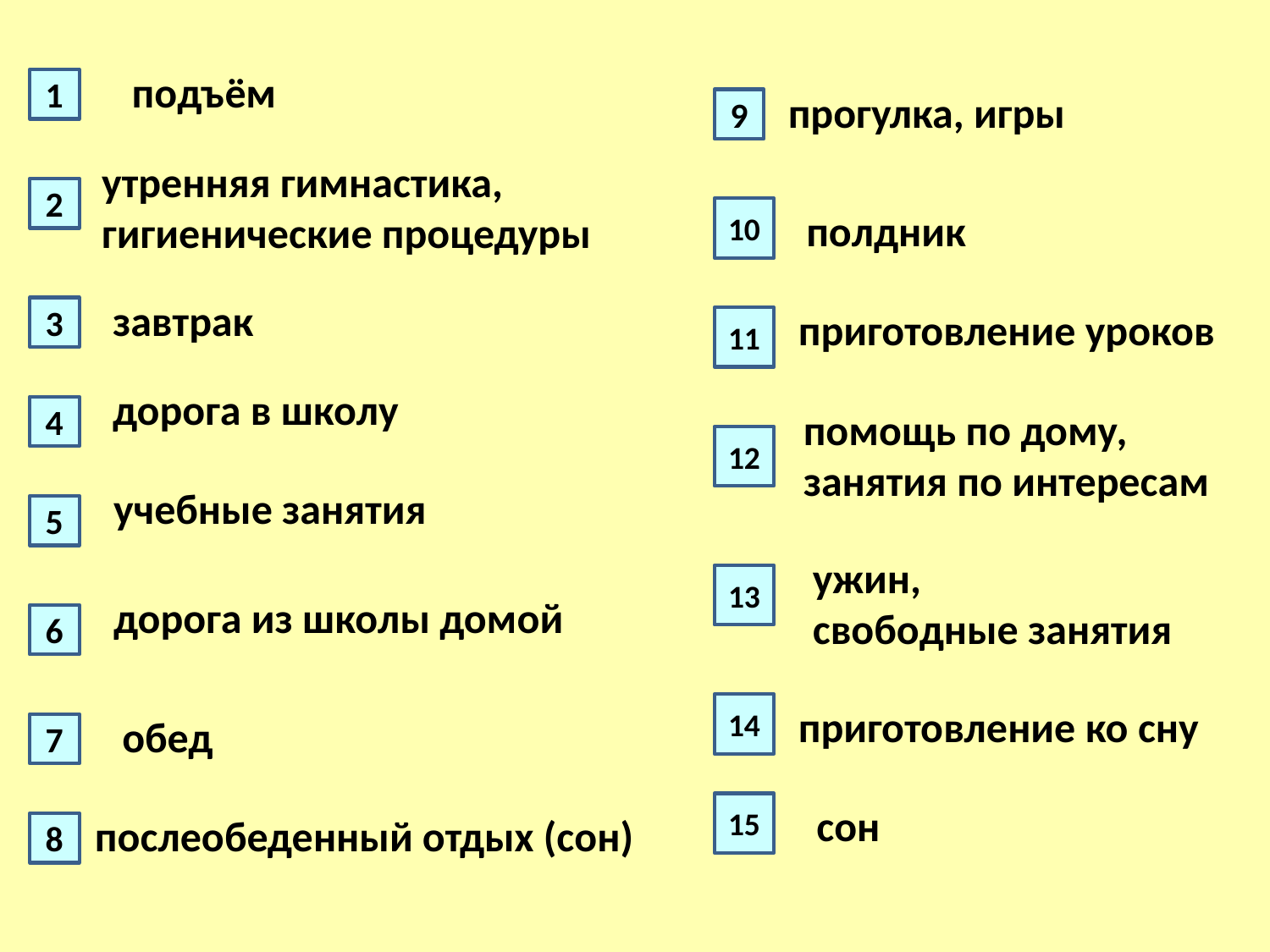

подъём
1
прогулка, игры
9
утренняя гимнастика,
гигиенические процедуры

2
10
полдник
завтрак
3
приготовление уроков
11
дорога в школу
4
помощь по дому,
занятия по интересам
12
учебные занятия
5
ужин,
свободные занятия
13
дорога из школы домой
6
14
приготовление ко сну
обед
7
15
сон
послеобеденный отдых (сон)
8